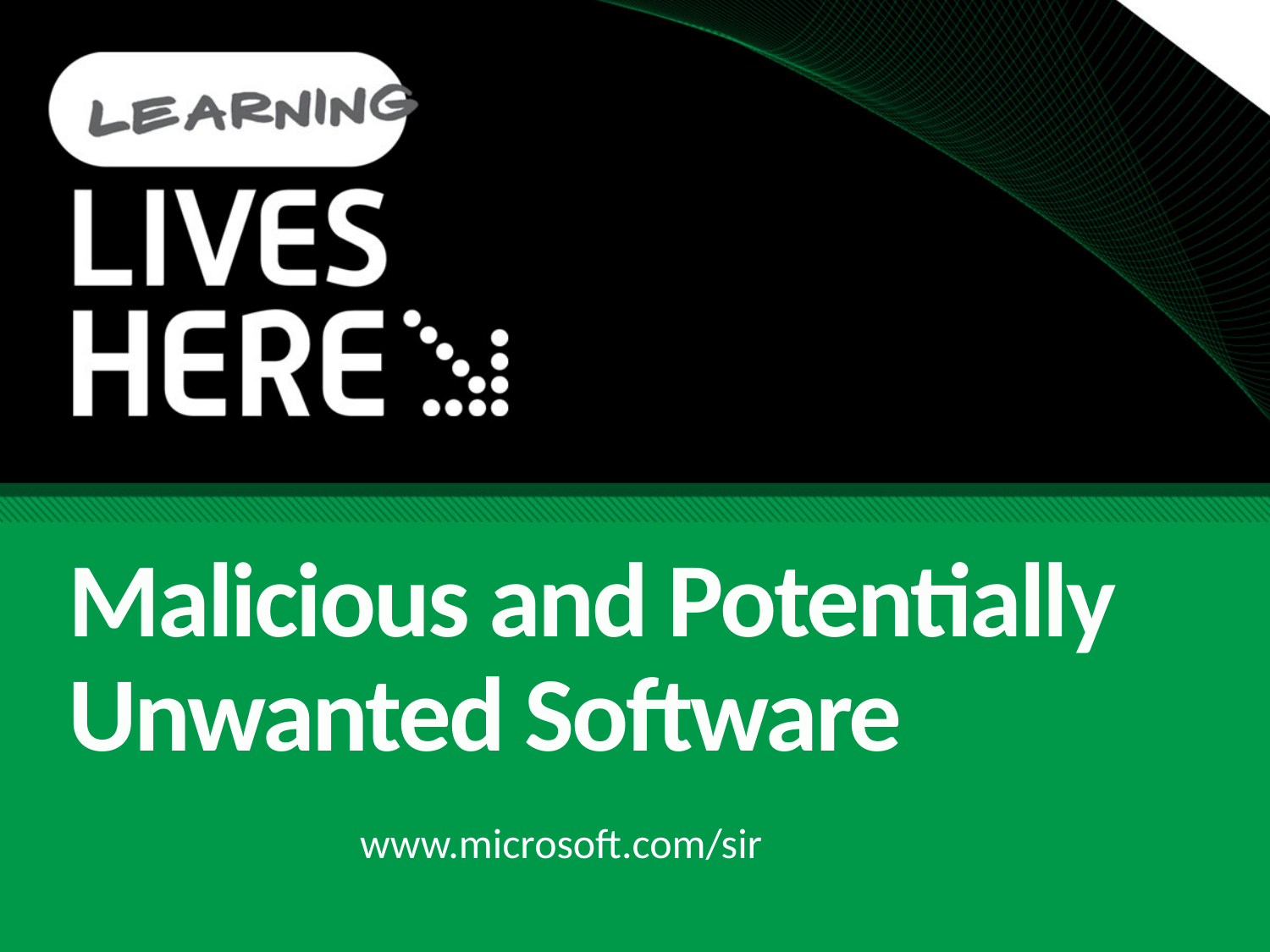

# Malicious and Potentially Unwanted Software
www.microsoft.com/sir